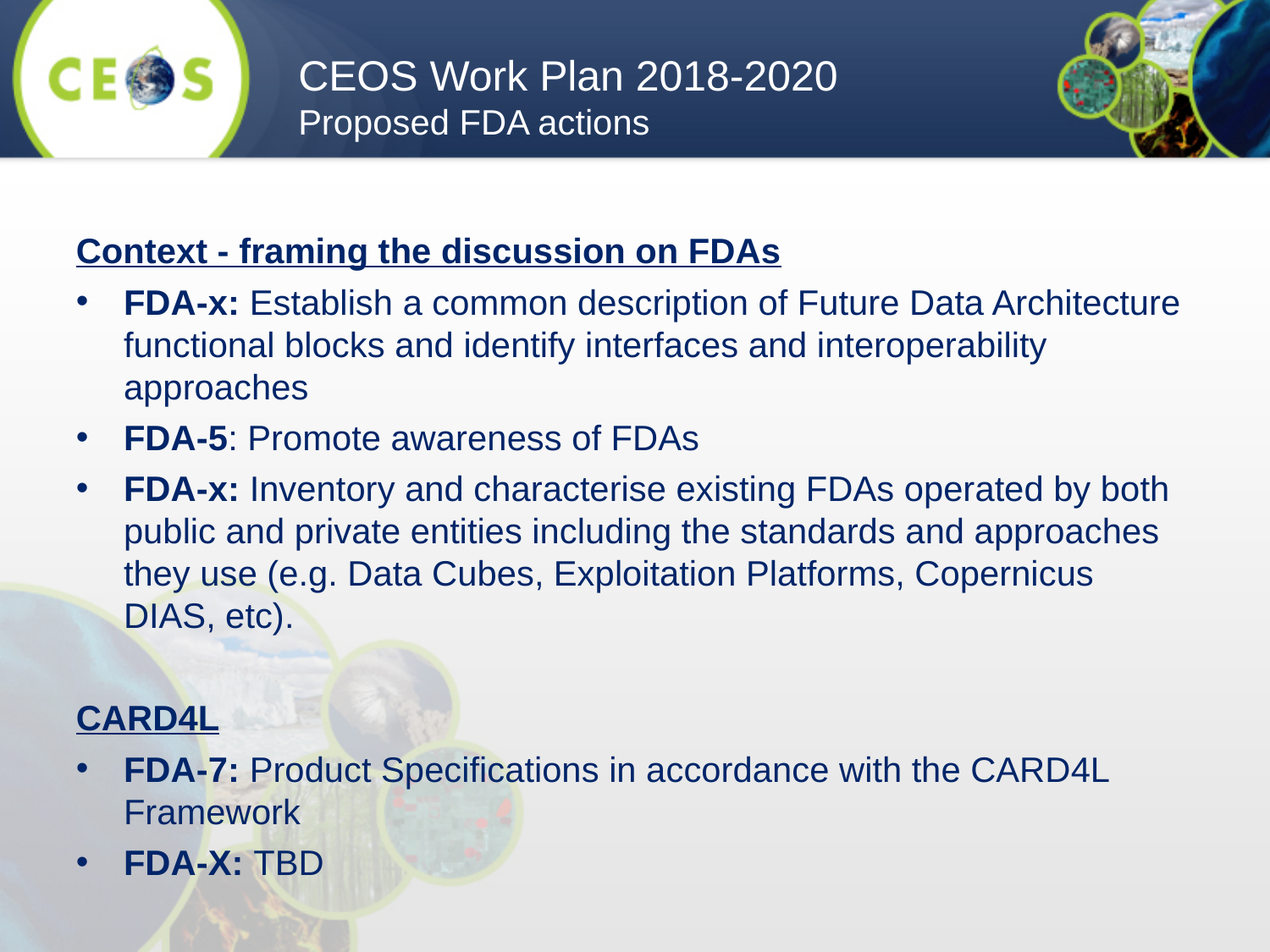

CEOS Work Plan 2018-2020 Proposed FDA actions
Context - framing the discussion on FDAs
FDA-x: Establish a common description of Future Data Architecture functional blocks and identify interfaces and interoperability approaches
FDA-5: Promote awareness of FDAs
FDA-x: Inventory and characterise existing FDAs operated by both public and private entities including the standards and approaches they use (e.g. Data Cubes, Exploitation Platforms, Copernicus DIAS, etc).

CARD4L
FDA-7: Product Specifications in accordance with the CARD4L Framework
FDA-X: TBD